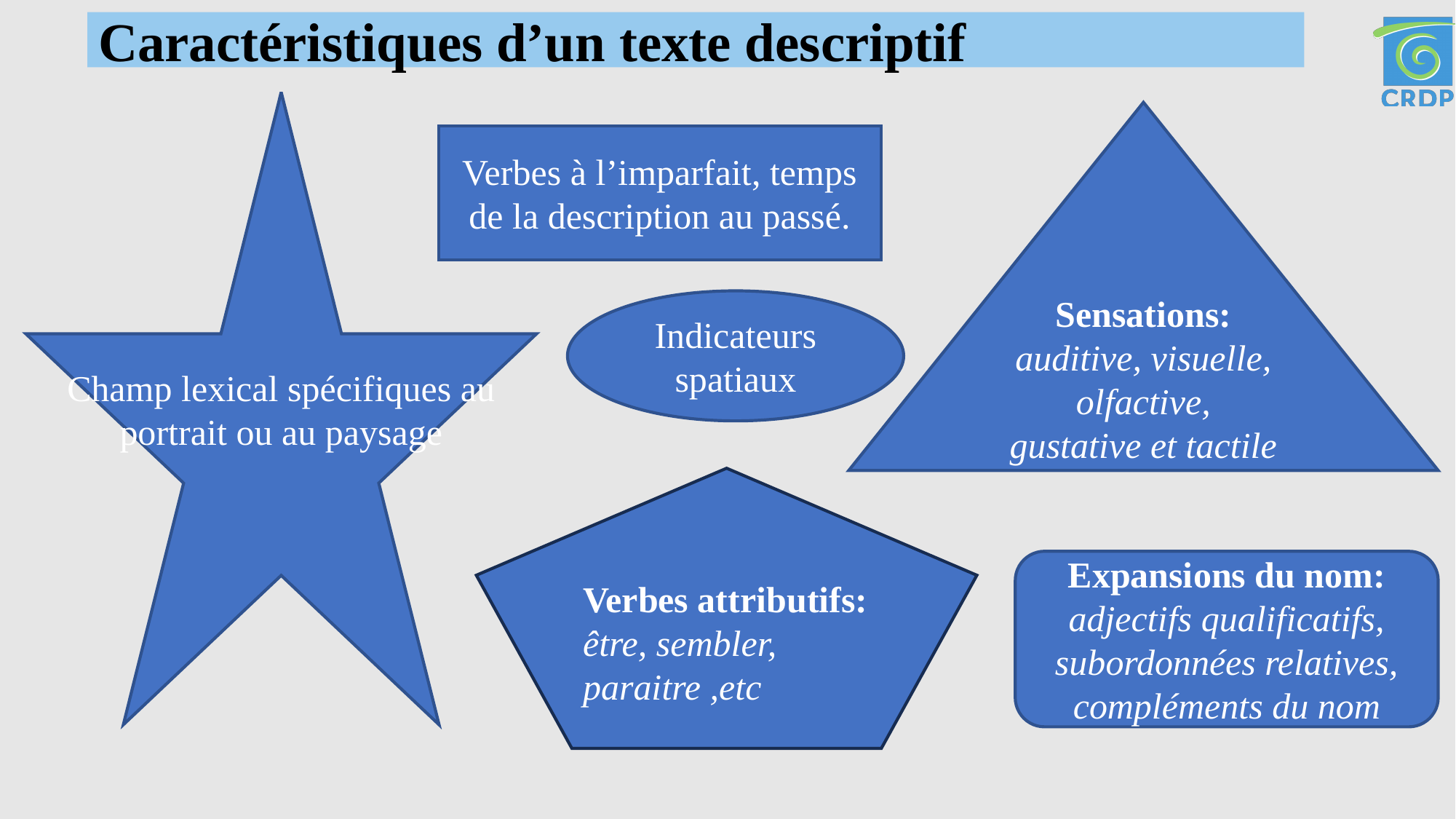

Caractéristiques d’un texte descriptif
Champ lexical spécifiques au portrait ou au paysage
Sensations: auditive, visuelle, olfactive, gustative et tactile
Verbes à l’imparfait, temps de la description au passé.
Indicateurs spatiaux
Verbes attributifs: être, sembler, paraitre ,etc
Expansions du nom: adjectifs qualificatifs, subordonnées relatives, compléments du nom